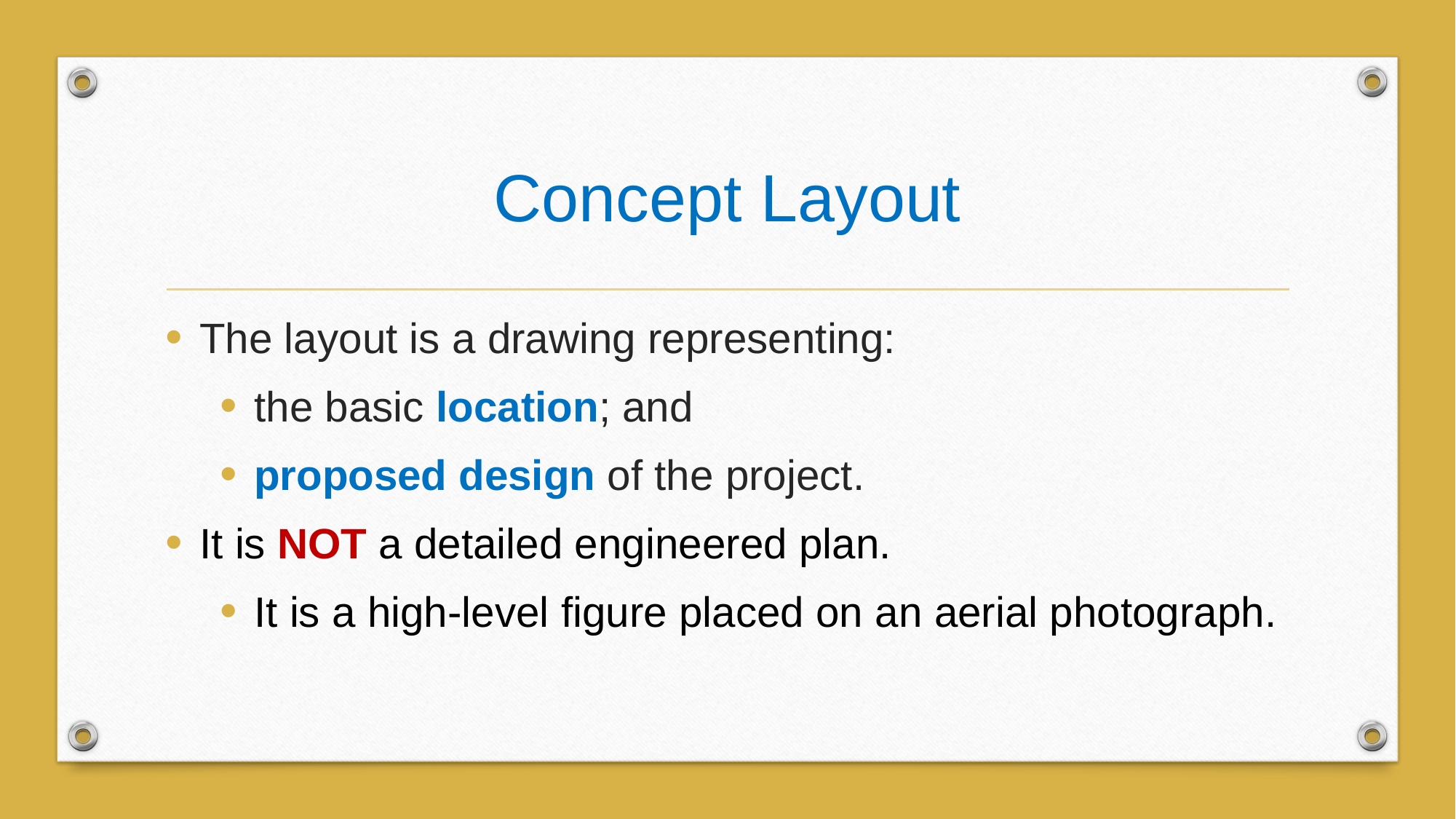

# Concept Layout
The layout is a drawing representing:
the basic location; and
proposed design of the project.
It is NOT a detailed engineered plan.
It is a high-level figure placed on an aerial photograph.